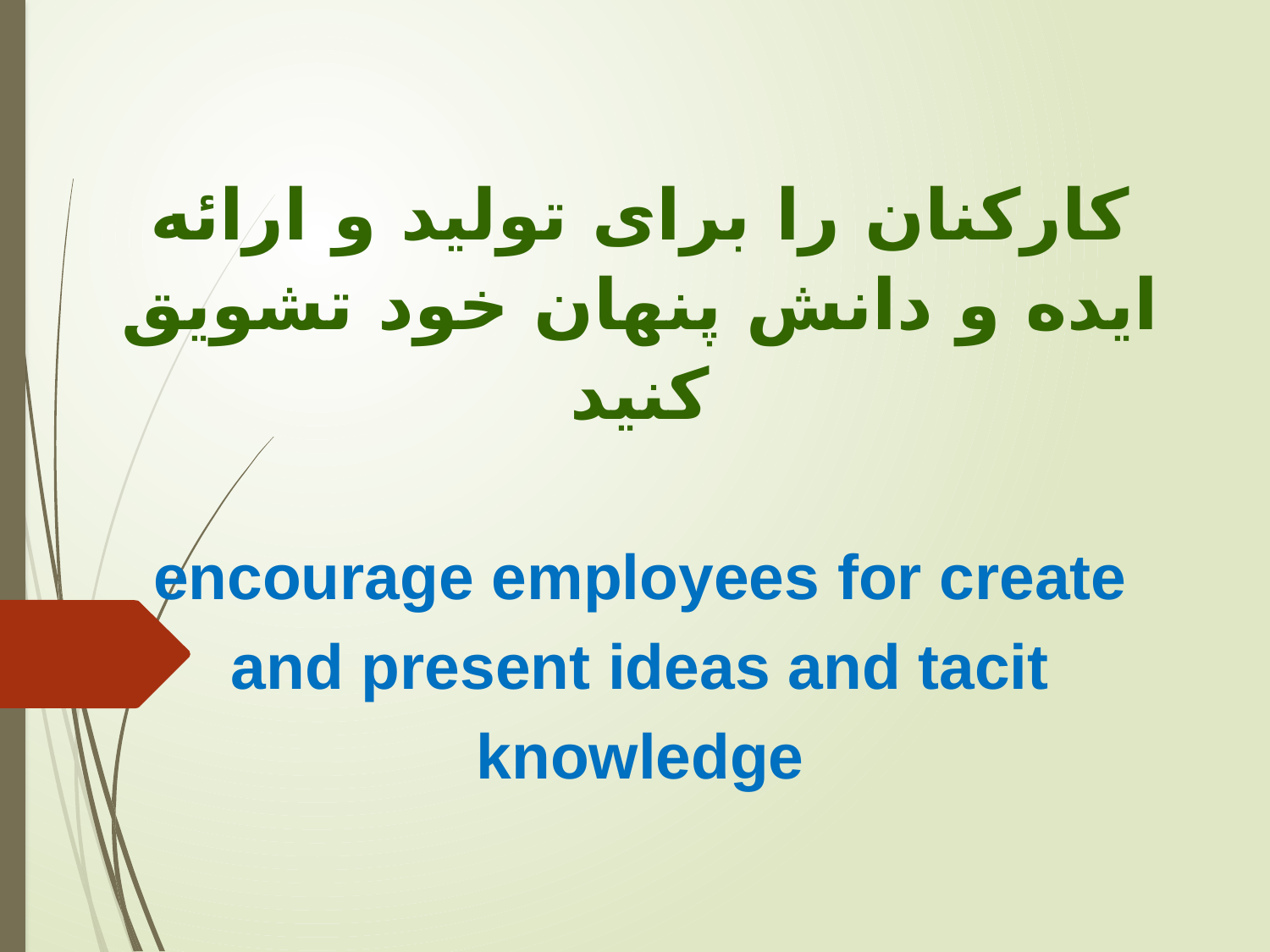

کارکنان را برای تولید و ارائه ایده و دانش پنهان خود تشویق کنید

encourage employees for create and present ideas and tacit knowledge